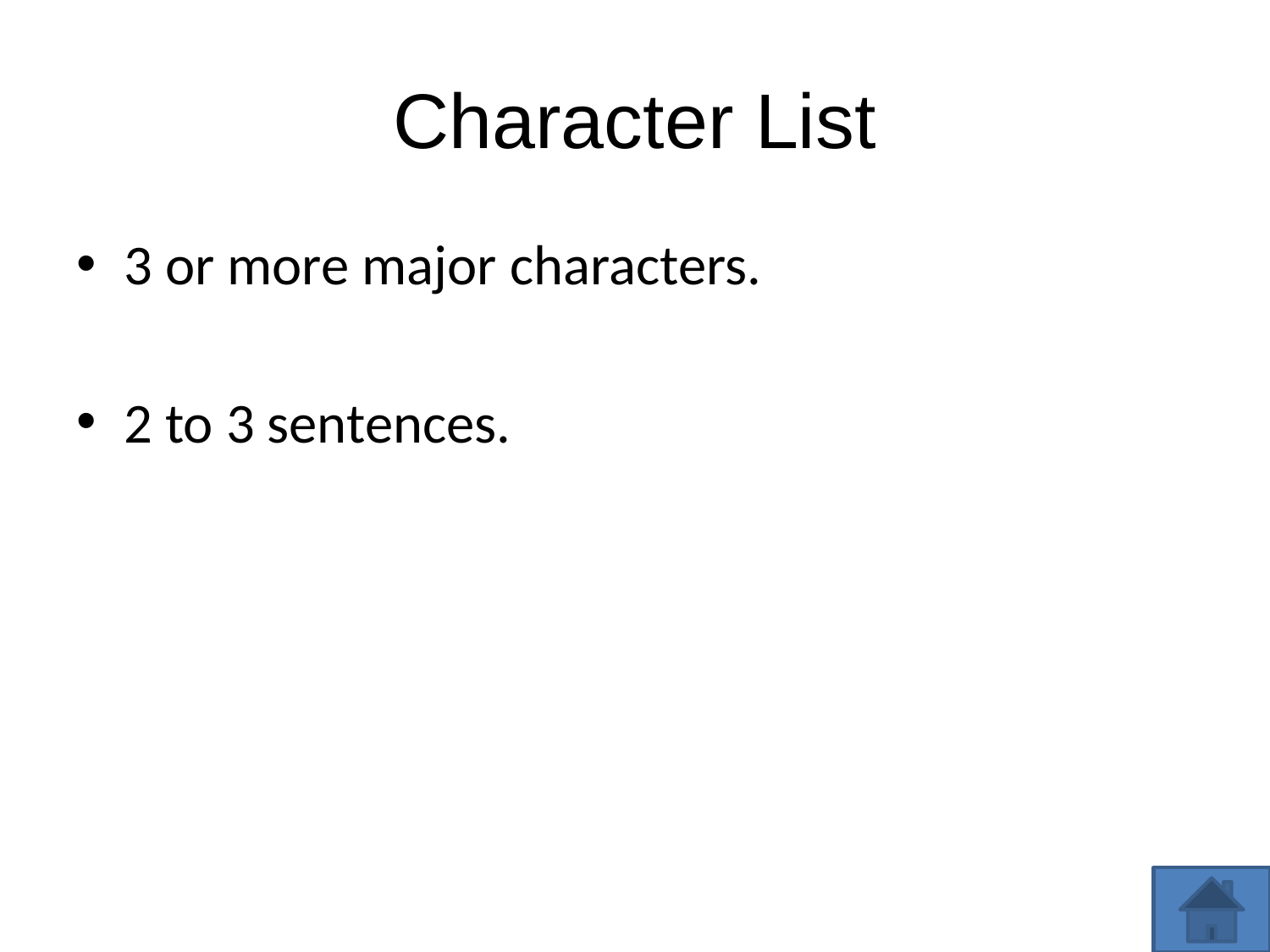

# Character List
3 or more major characters.

2 to 3 sentences.